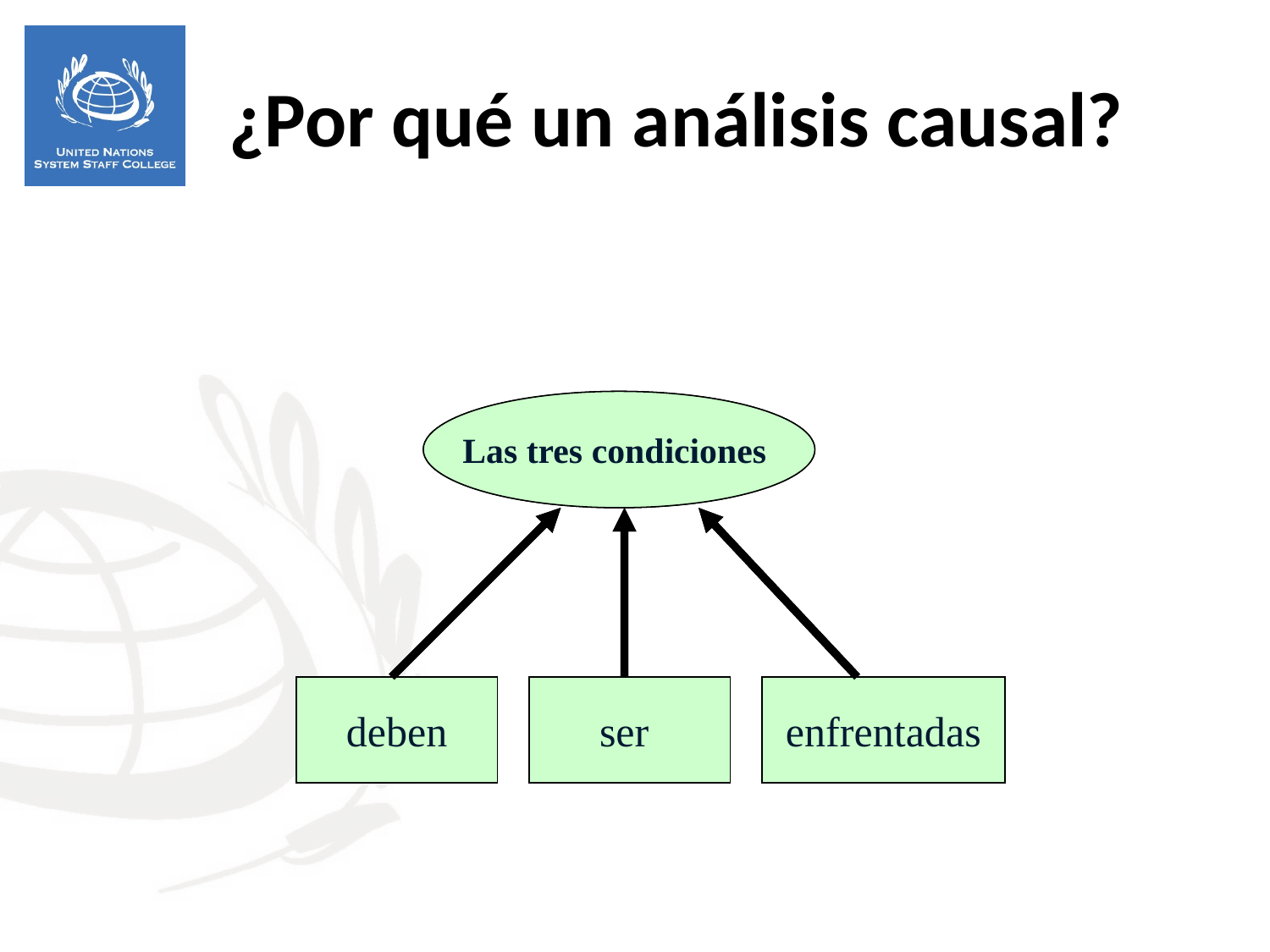

¿Por qué un análisis causal?
Si un problema se debe a
Las tres condiciones

por
tres
condiciones

deben

ser

enfrentadas